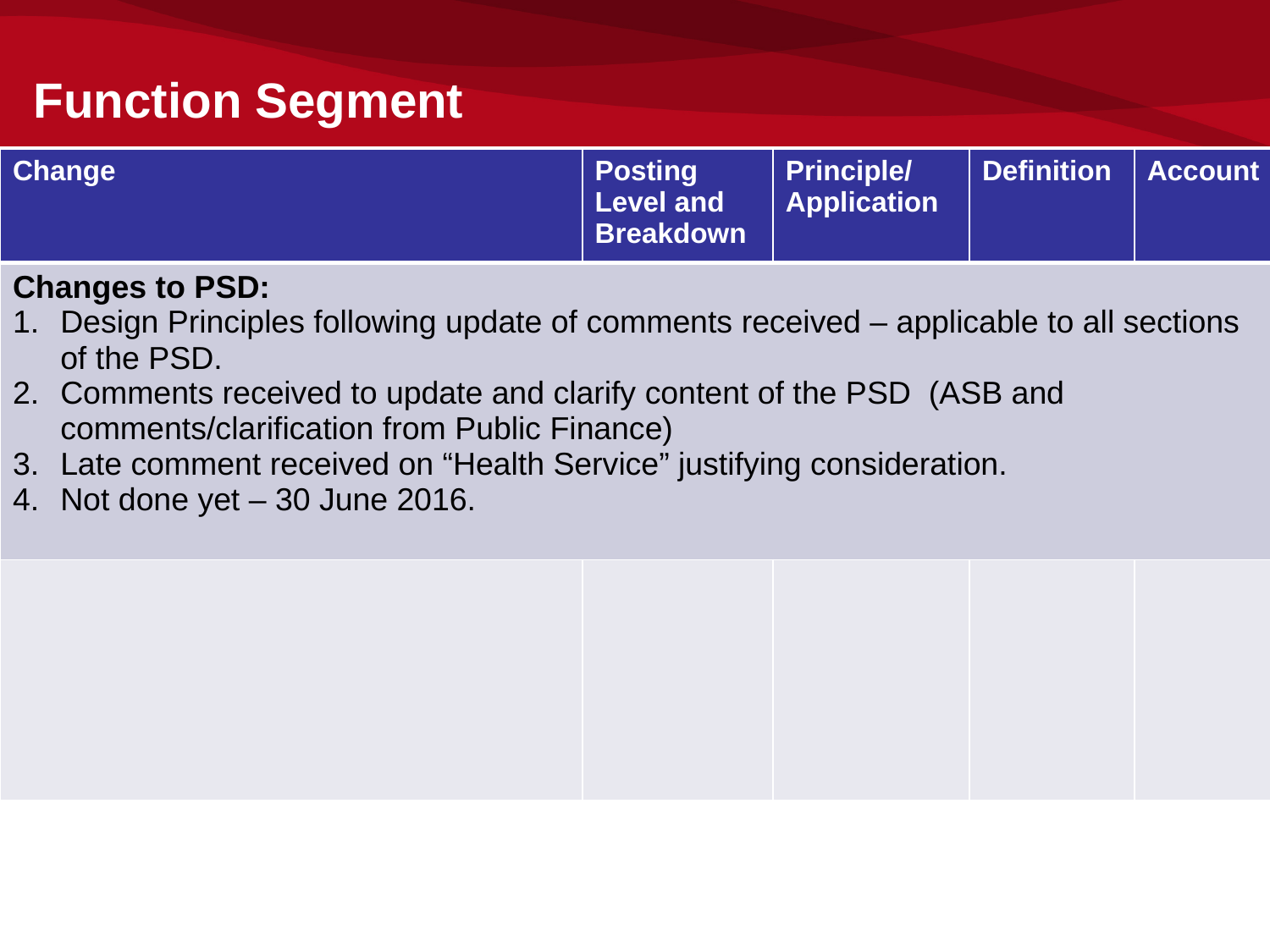

Function Segment
| Change | Posting Level and Breakdown | Principle/ Application | Definition | Account |
| --- | --- | --- | --- | --- |
| Changes to PSD: Design Principles following update of comments received – applicable to all sections of the PSD. Comments received to update and clarify content of the PSD (ASB and comments/clarification from Public Finance) Late comment received on “Health Service” justifying consideration. Not done yet – 30 June 2016. |  |  |  |  |
|  |  |  |  |  |